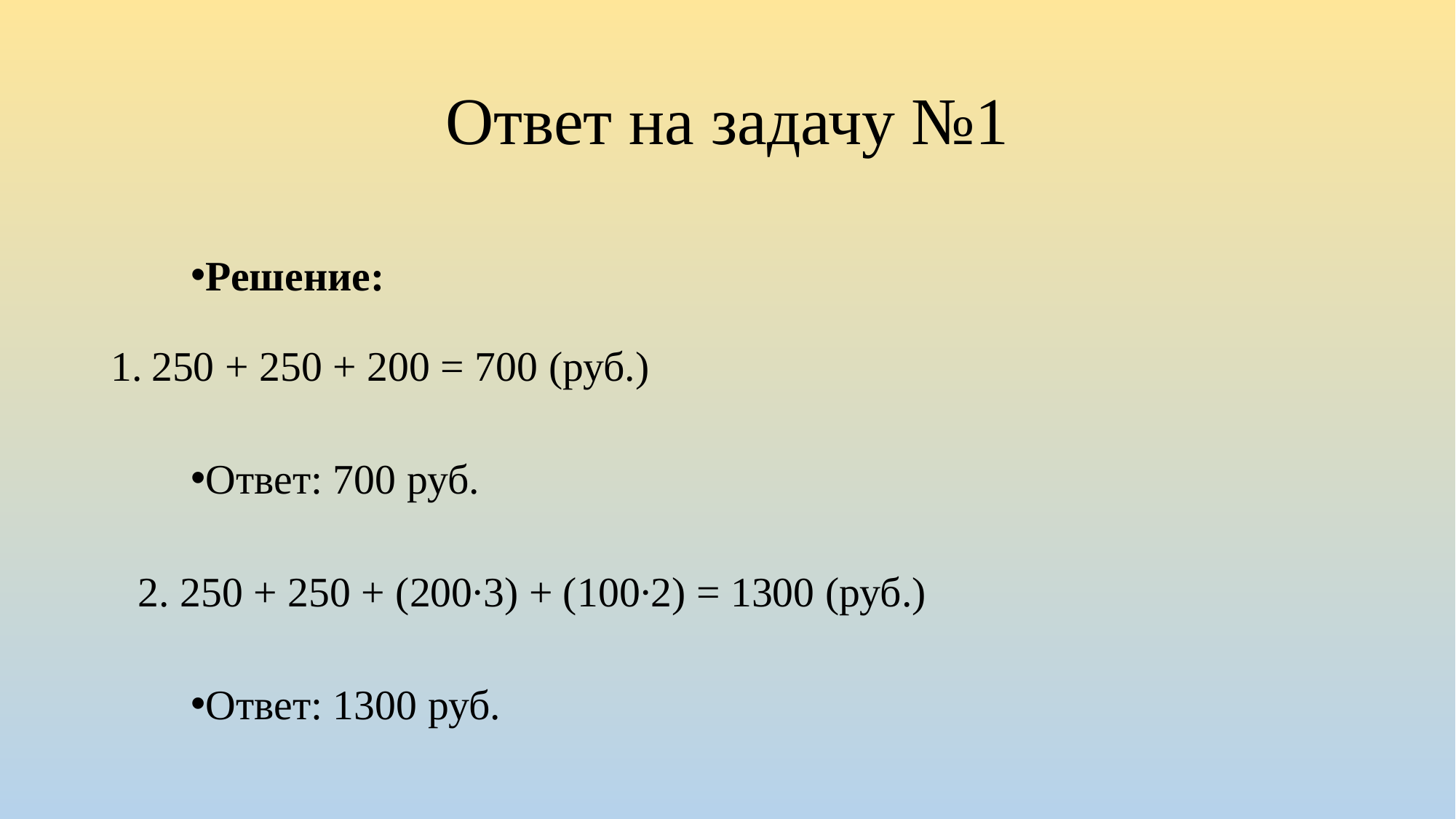

# Ответ на задачу №1
Решение:
250 + 250 + 200 = 700 (руб.)
Ответ: 700 руб.
2. 250 + 250 + (200∙3) + (100∙2) = 1300 (руб.)
Ответ: 1300 руб.